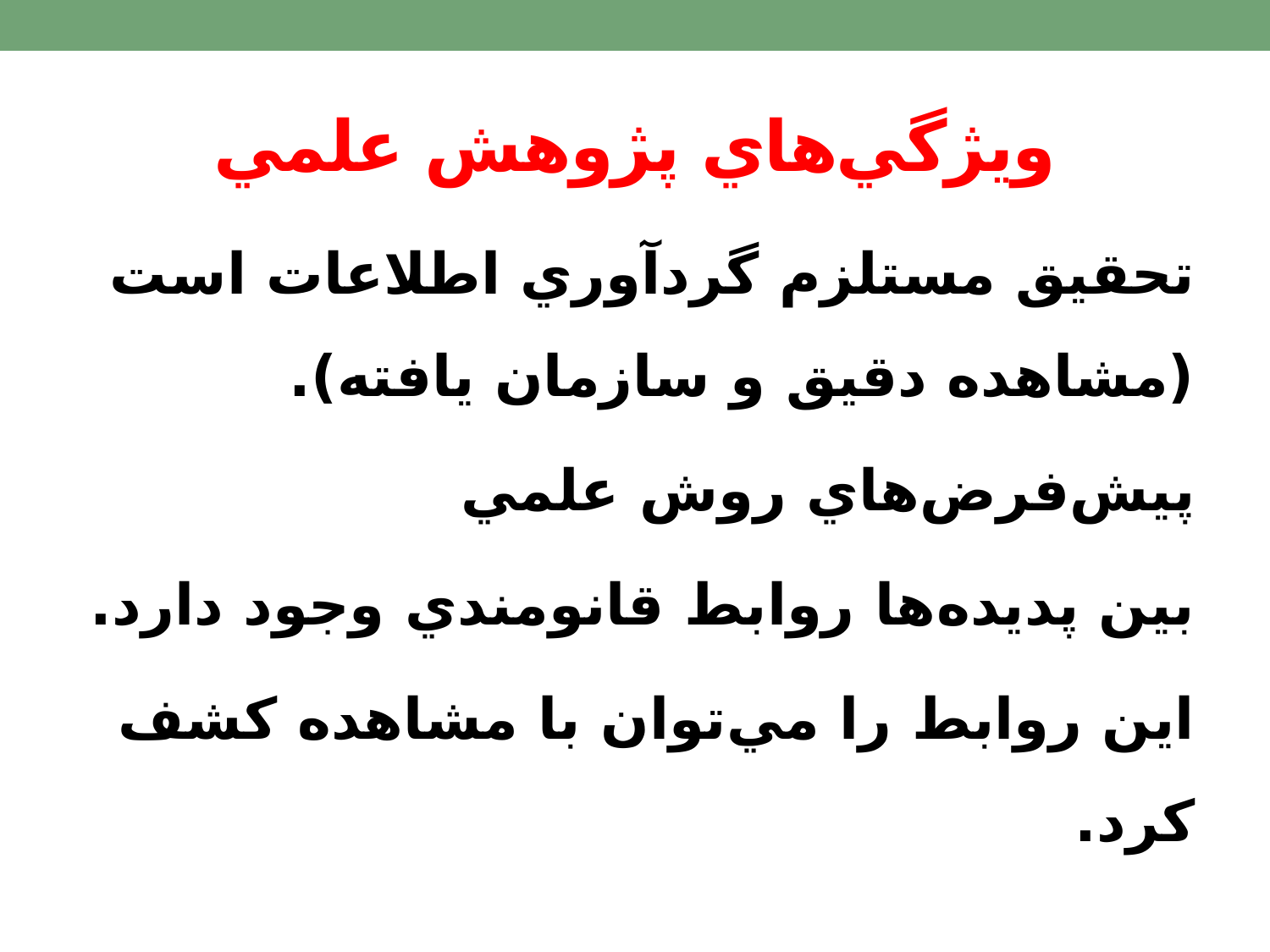

# ويژگي‌هاي پژوهش علمي
تحقيق مستلزم گردآوري اطلاعات است (مشاهده دقيق و سازمان يافته).
پيش‌فرض‌هاي روش علمي
بين پديده‌ها روابط قانومندي وجود دارد.
اين روابط را مي‌توان با مشاهده كشف كرد.